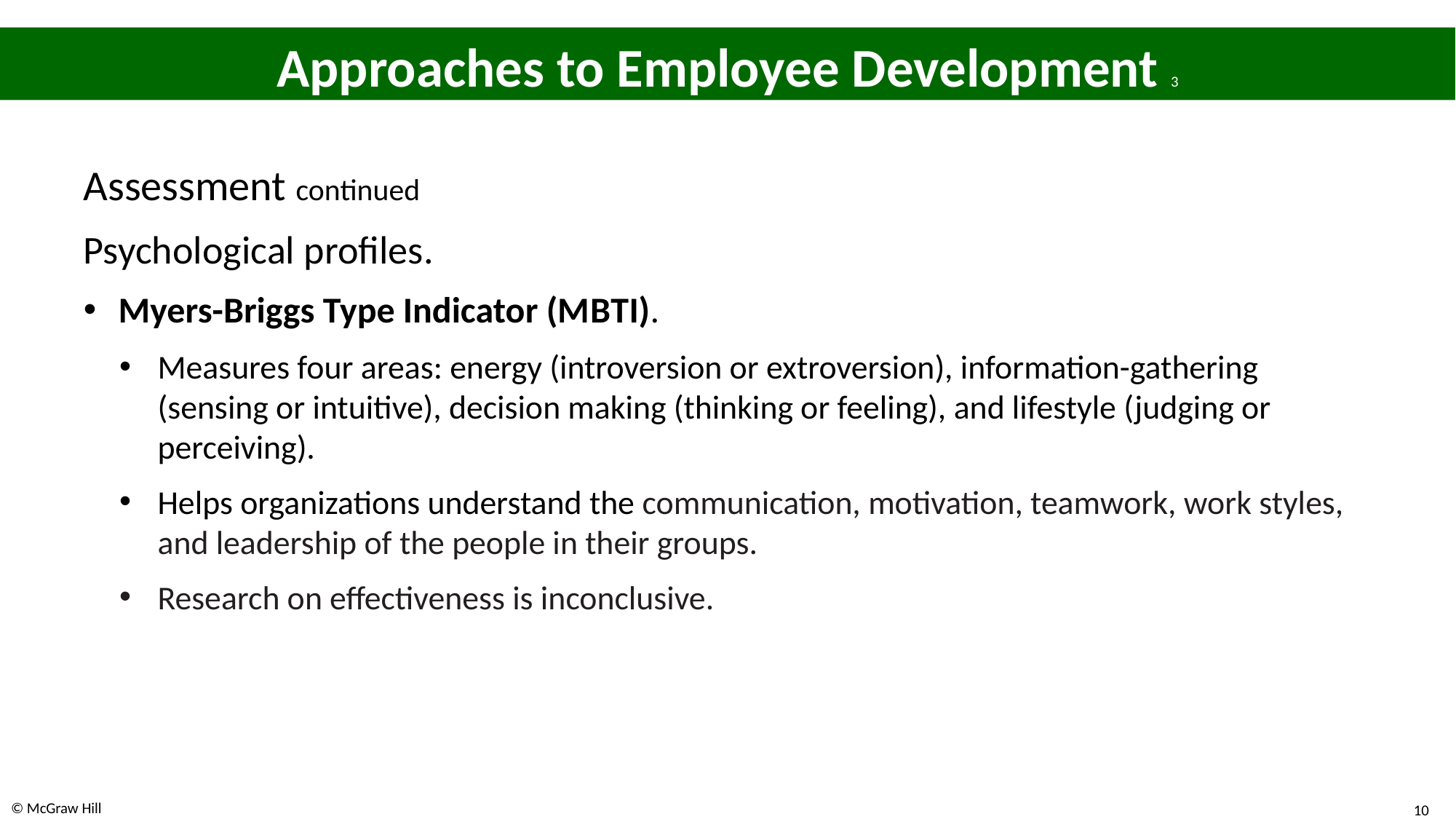

# Approaches to Employee Development 3
Assessment continued
Psychological profiles.
Myers-Briggs Type Indicator (M B T I).
Measures four areas: energy (introversion or extroversion), information-gathering (sensing or intuitive), decision making (thinking or feeling), and lifestyle (judging or perceiving).
Helps organizations understand the communication, motivation, teamwork, work styles, and leadership of the people in their groups.
Research on effectiveness is inconclusive.